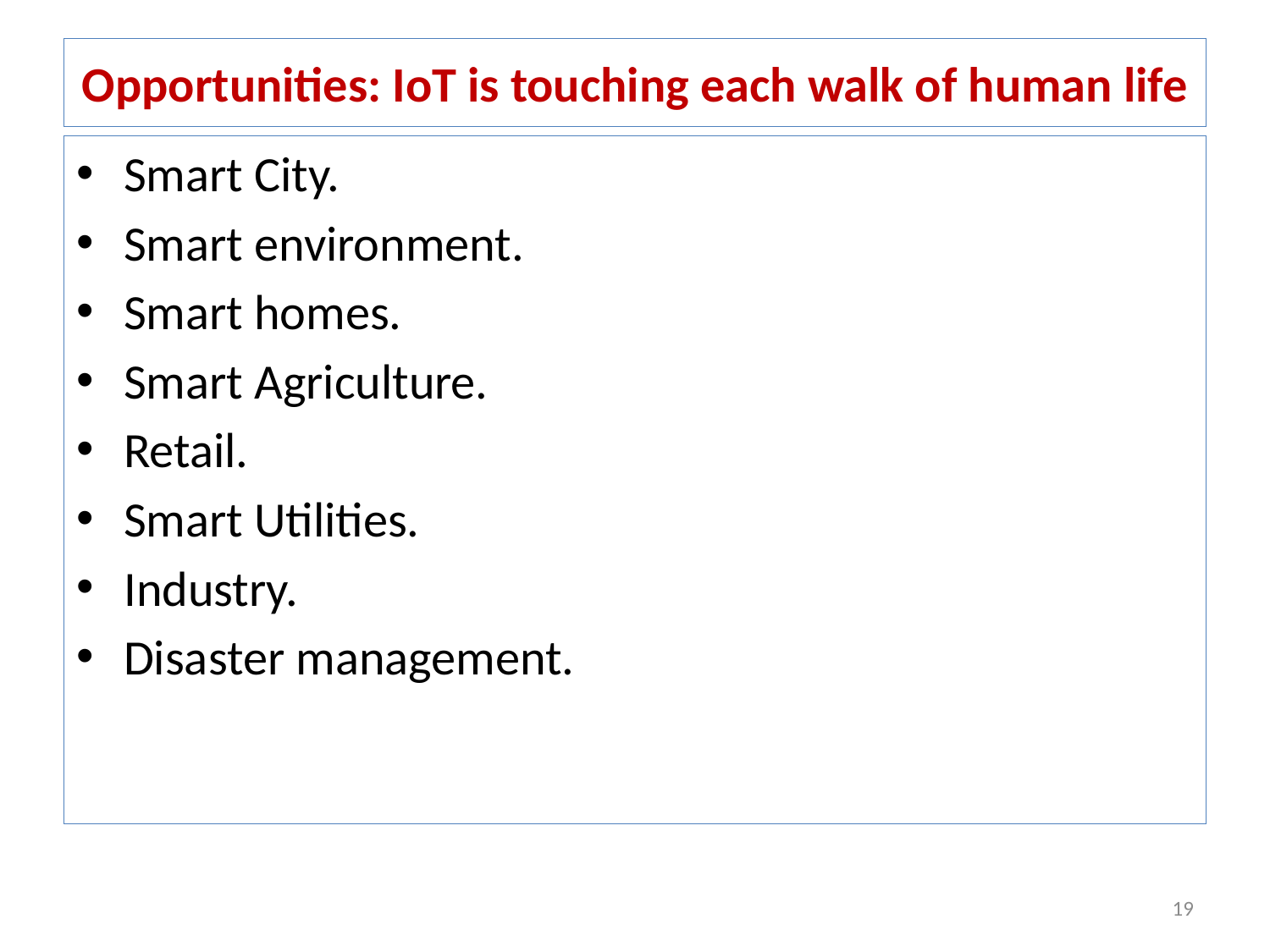

# Opportunities: IoT is touching each walk of human life
Smart City.
Smart environment.
Smart homes.
Smart Agriculture.
Retail.
Smart Utilities.
Industry.
Disaster management.

19